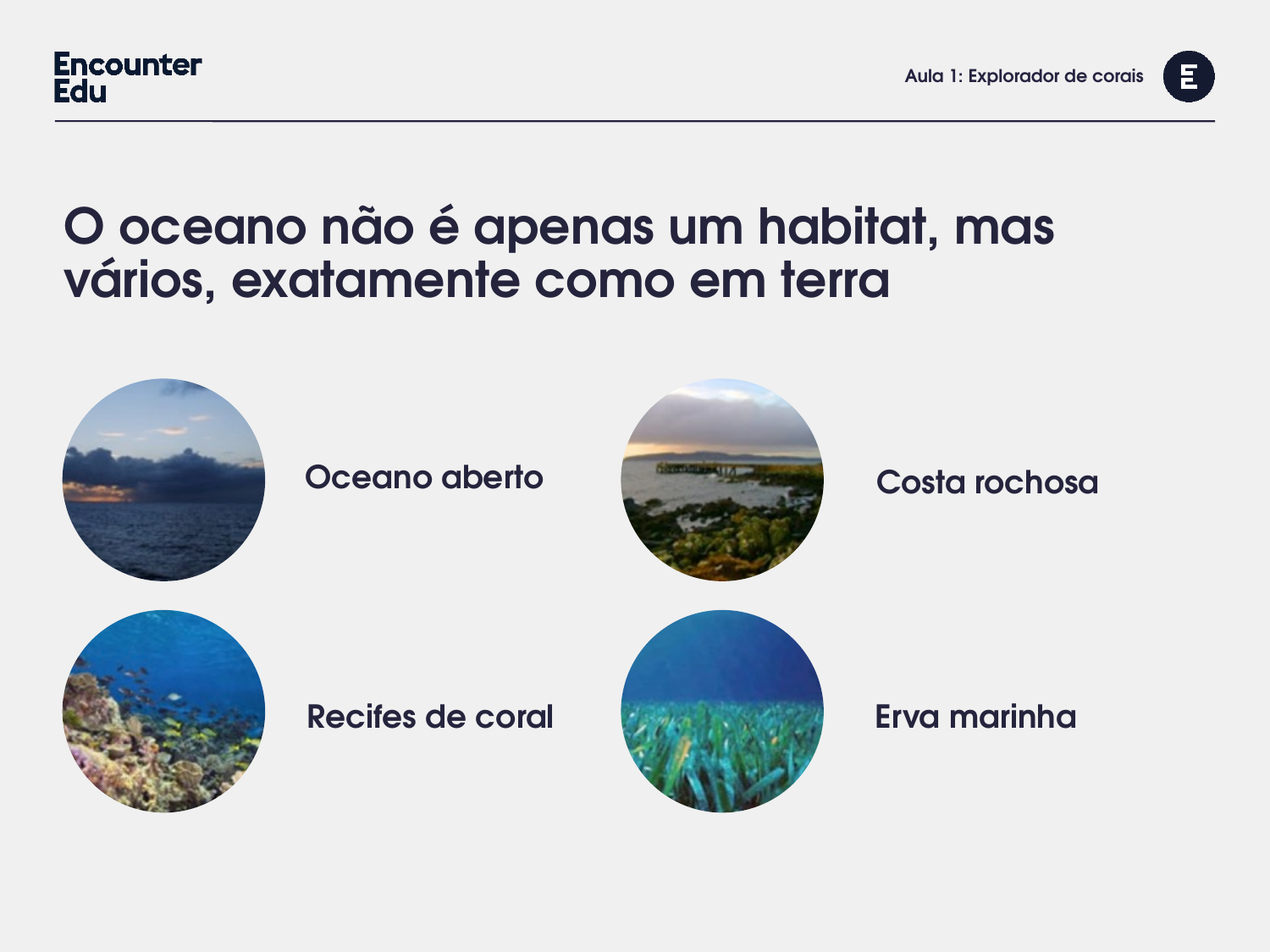

# Aula 1: Explorador de corais
O oceano não é apenas um habitat, mas vários, exatamente como em terra

Oceano aberto
Costa rochosa

Recifes de coral
Erva marinha